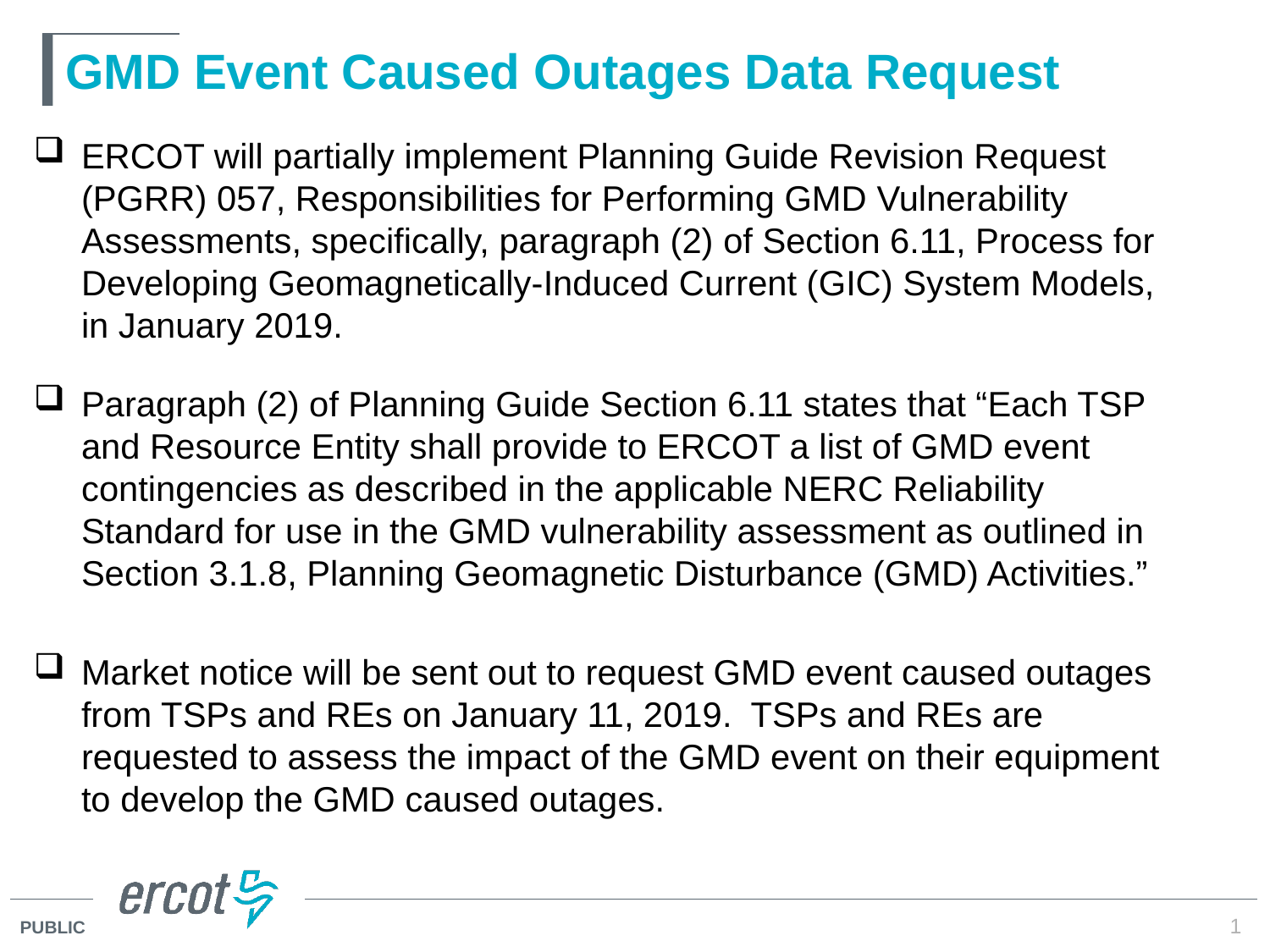

# GMD Event Caused Outages Data Request
ERCOT will partially implement Planning Guide Revision Request (PGRR) 057, Responsibilities for Performing GMD Vulnerability Assessments, specifically, paragraph (2) of Section 6.11, Process for Developing Geomagnetically-Induced Current (GIC) System Models, in January 2019.

Paragraph (2) of Planning Guide Section 6.11 states that “Each TSP and Resource Entity shall provide to ERCOT a list of GMD event contingencies as described in the applicable NERC Reliability Standard for use in the GMD vulnerability assessment as outlined in Section 3.1.8, Planning Geomagnetic Disturbance (GMD) Activities.”

Market notice will be sent out to request GMD event caused outages from TSPs and REs on January 11, 2019.  TSPs and REs are requested to assess the impact of the GMD event on their equipment to develop the GMD caused outages.

1